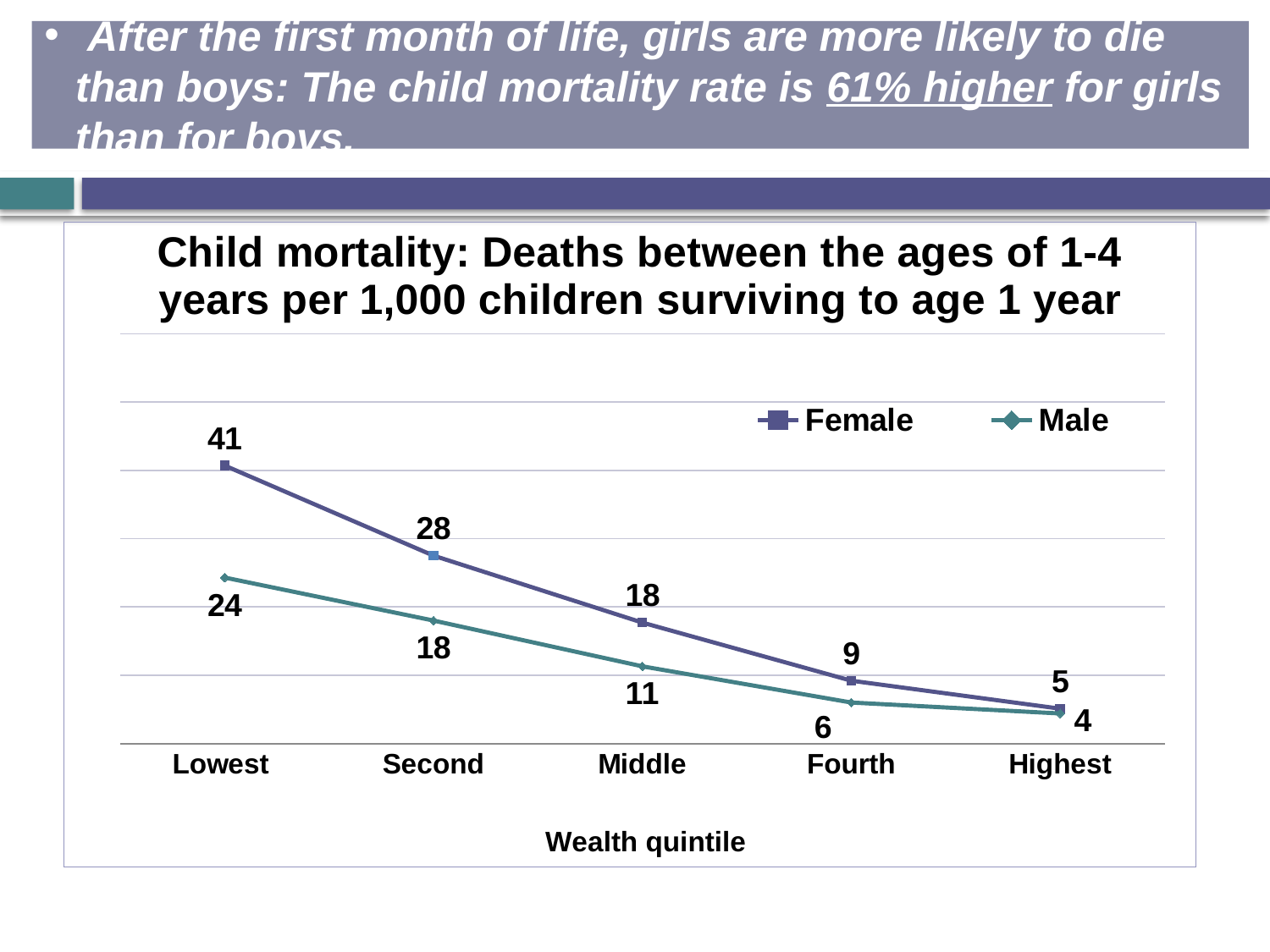

# After the first month of life, girls are more likely to die than boys: The child mortality rate is 61% higher for girls than for boys.

### Chart

| Category | Female | Male |
|---|---|---|
| Lowest  | 40.7 | 24.3 |
| Second | 27.5 | 18.0 |
| Middle | 17.7 | 11.3 |
| Fourth | 9.200000000000001 | 6.0 |
| Highest | 5.1 | 4.4 |